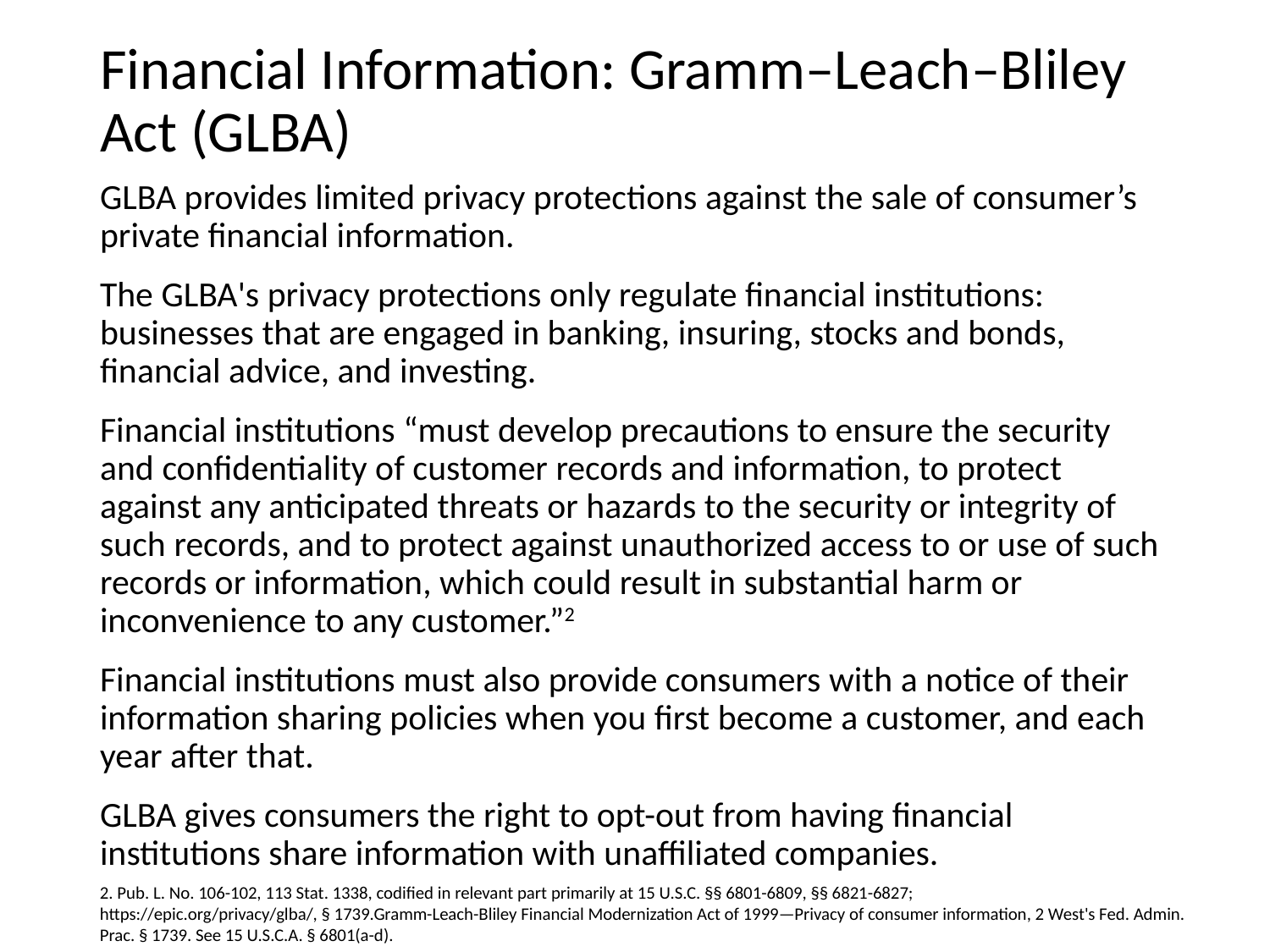

# Financial Information: Gramm–Leach–Bliley Act (GLBA)
GLBA provides limited privacy protections against the sale of consumer’s private financial information.
The GLBA's privacy protections only regulate financial institutions: businesses that are engaged in banking, insuring, stocks and bonds, financial advice, and investing.
Financial institutions “must develop precautions to ensure the security and confidentiality of customer records and information, to protect against any anticipated threats or hazards to the security or integrity of such records, and to protect against unauthorized access to or use of such records or information, which could result in substantial harm or inconvenience to any customer.”2
Financial institutions must also provide consumers with a notice of their information sharing policies when you first become a customer, and each year after that.
GLBA gives consumers the right to opt-out from having financial institutions share information with unaffiliated companies.

2. Pub. L. No. 106-102, 113 Stat. 1338, codified in relevant part primarily at 15 U.S.C. §§ 6801-6809, §§ 6821-6827;
https://epic.org/privacy/glba/, § 1739.Gramm-Leach-Bliley Financial Modernization Act of 1999—Privacy of consumer information, 2 West's Fed. Admin. Prac. § 1739. See 15 U.S.C.A. § 6801(a-d).